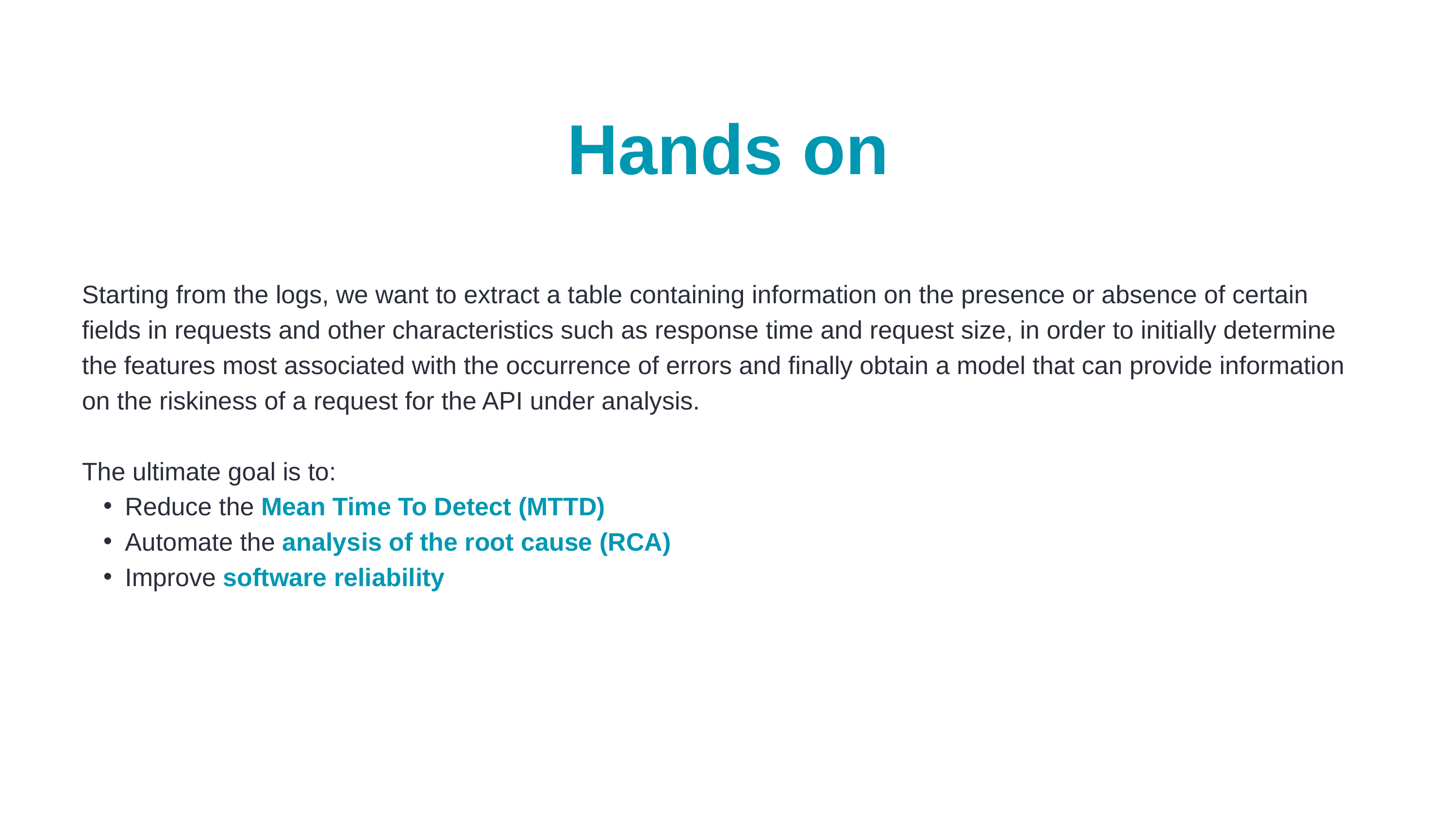

Hands on
Starting from the logs, we want to extract a table containing information on the presence or absence of certain fields in requests and other characteristics such as response time and request size, in order to initially determine the features most associated with the occurrence of errors and finally obtain a model that can provide information on the riskiness of a request for the API under analysis.

The ultimate goal is to:
Reduce the Mean Time To Detect (MTTD)
Automate the analysis of the root cause (RCA)
Improve software reliability